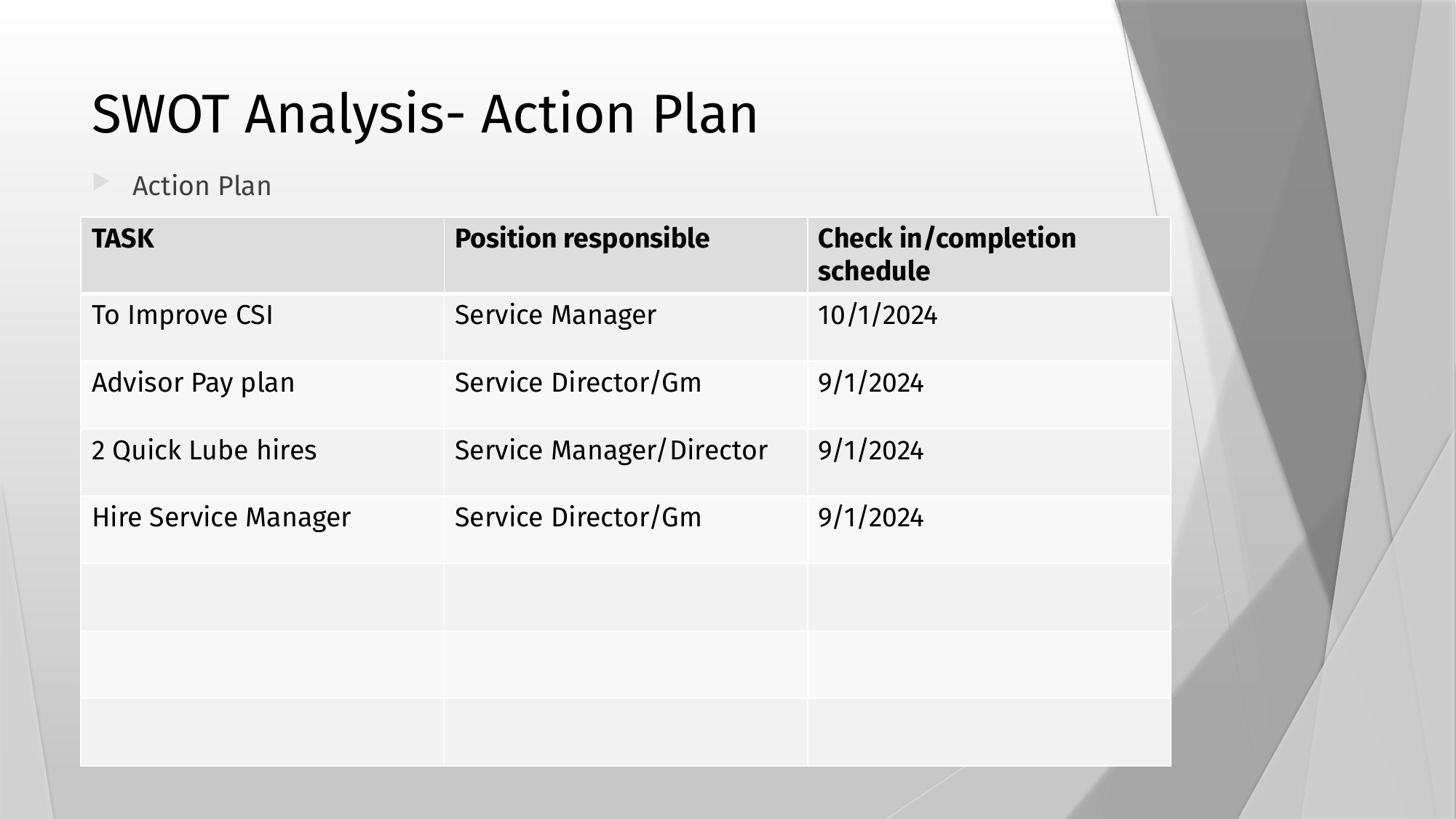

# SWOT Analysis- Action Plan
Action Plan

| TASK | Position responsible | Check in/completion schedule |
| --- | --- | --- |
| To Improve CSI | Service Manager | 10/1/2024 |
| Advisor Pay plan | Service Director/Gm | 9/1/2024 |
| 2 Quick Lube hires | Service Manager/Director | 9/1/2024 |
| Hire Service Manager | Service Director/Gm | 9/1/2024 |
|  |  |  |
|  |  |  |
|  |  |  |